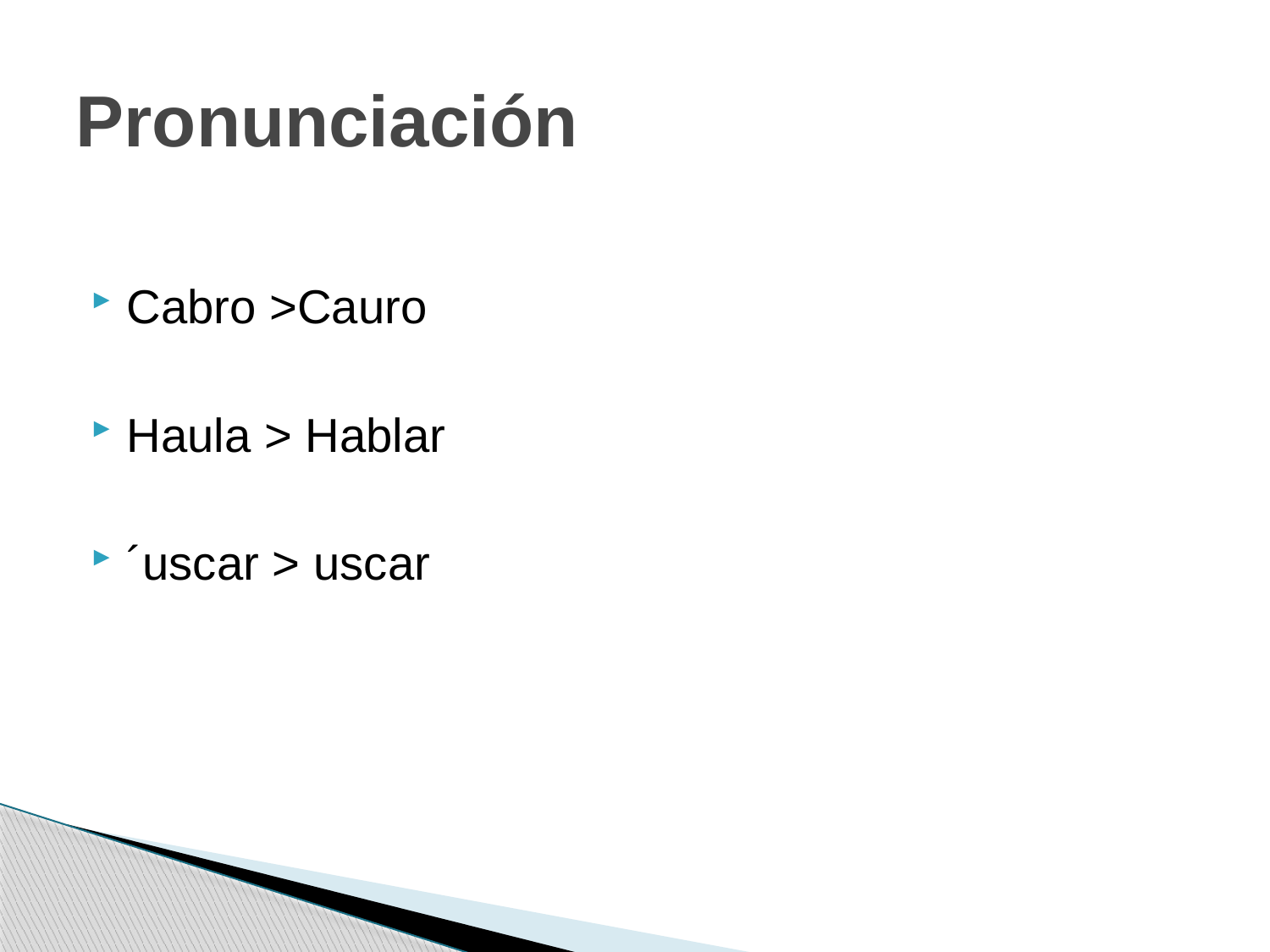

# Pronunciación

Cabro >Cauro

Haula > Hablar

´uscar > uscar